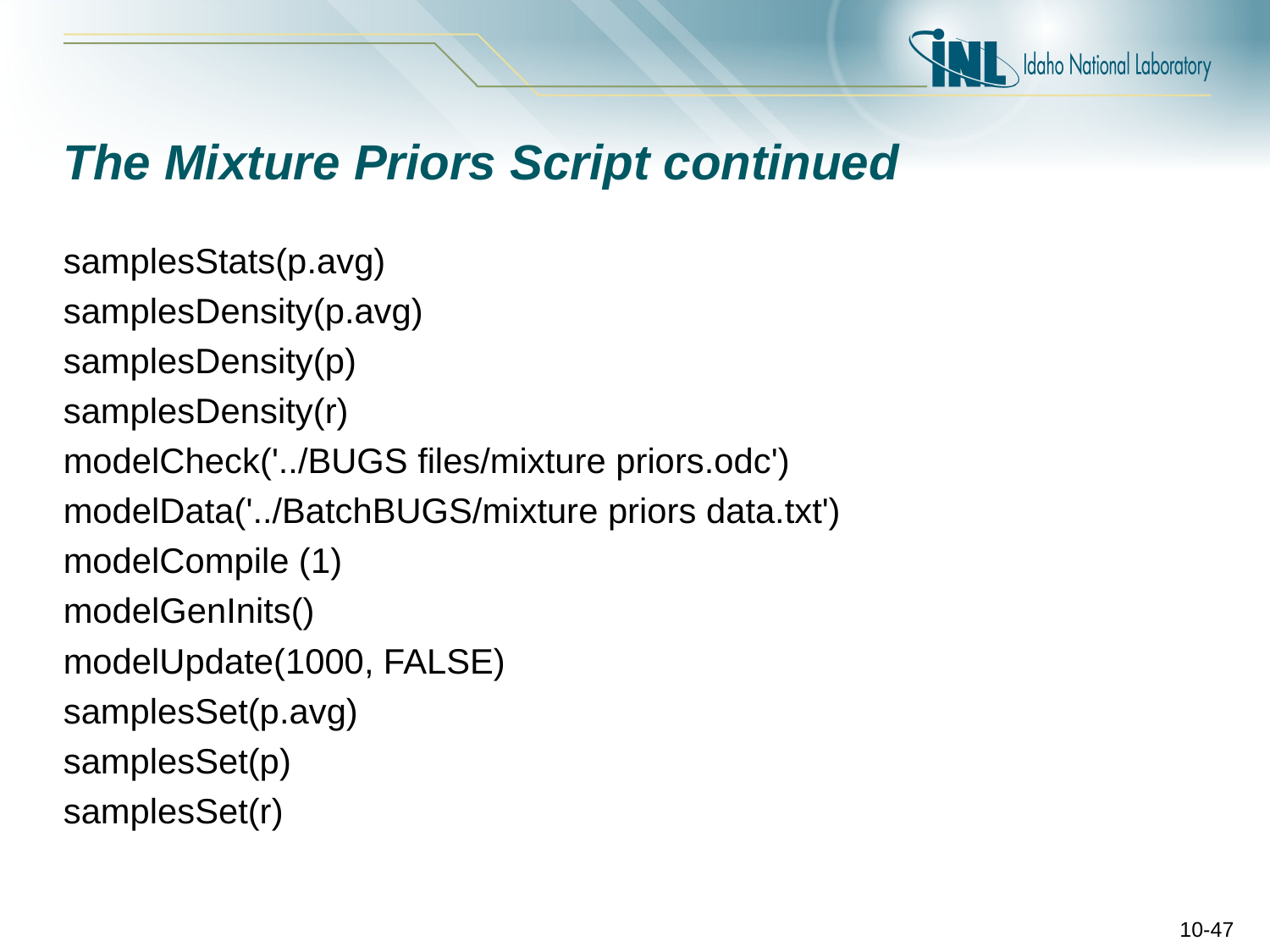

# The Mixture Priors Script continued
samplesStats(p.avg)
samplesDensity(p.avg)
samplesDensity(p)
samplesDensity(r)
modelCheck('../BUGS files/mixture priors.odc')
modelData('../BatchBUGS/mixture priors data.txt')
modelCompile (1)
modelGenInits()
modelUpdate(1000, FALSE)
samplesSet(p.avg)
samplesSet(p)
samplesSet(r)

10-47